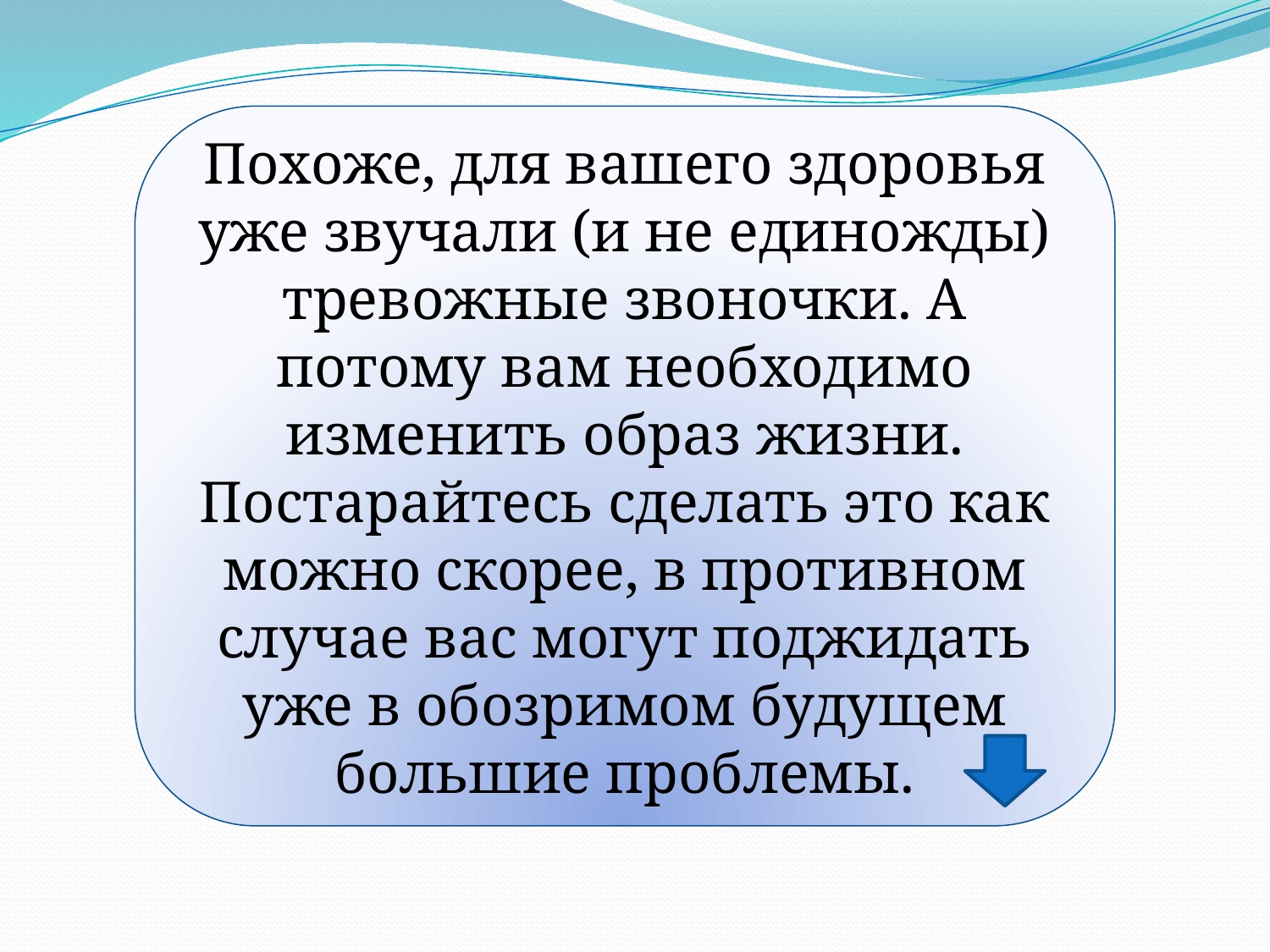

Похоже, для вашего здоровья уже звучали (и не единожды) тревожные звоночки. А потому вам необходимо изменить образ жизни. Постарайтесь сделать это как можно скорее, в противном случае вас могут поджидать уже в обозримом будущем большие проблемы.